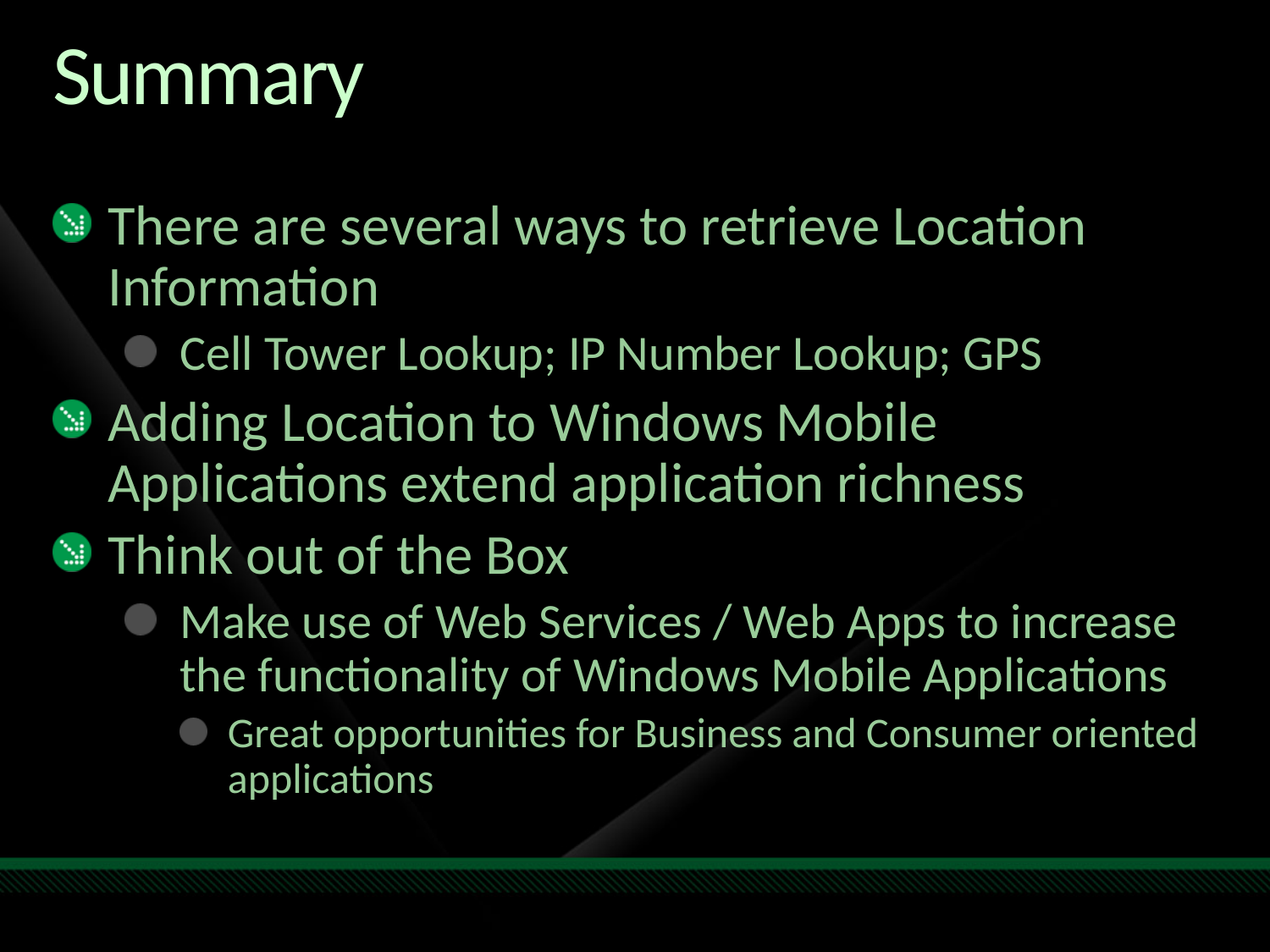

# Summary
There are several ways to retrieve Location Information
Cell Tower Lookup; IP Number Lookup; GPS
Adding Location to Windows Mobile Applications extend application richness
Think out of the Box
Make use of Web Services / Web Apps to increase the functionality of Windows Mobile Applications
Great opportunities for Business and Consumer oriented applications